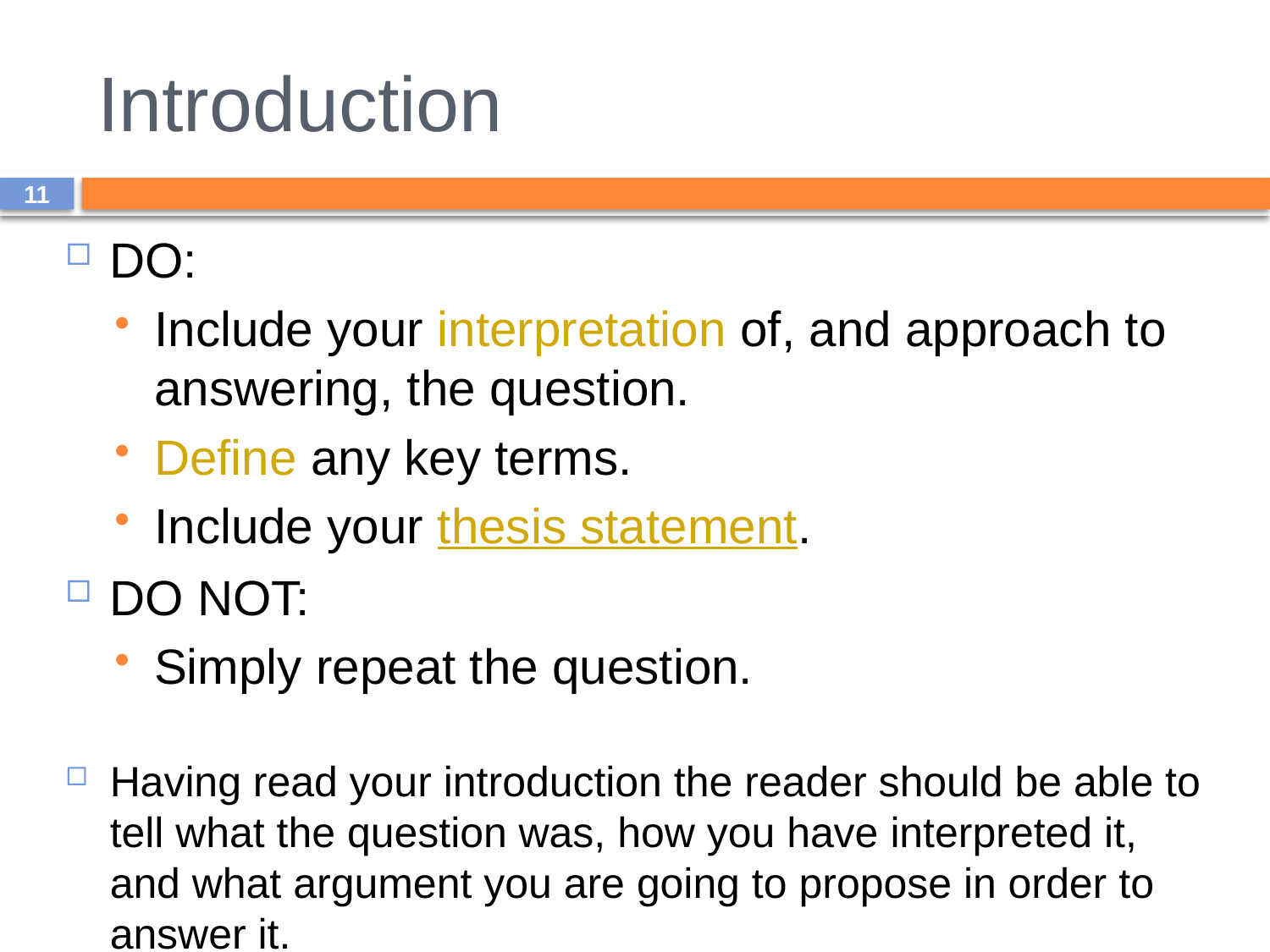

# Introduction
11
DO:
Include your interpretation of, and approach to answering, the question.
Define any key terms.
Include your thesis statement.
DO NOT:
Simply repeat the question.

Having read your introduction the reader should be able to tell what the question was, how you have interpreted it, and what argument you are going to propose in order to answer it.